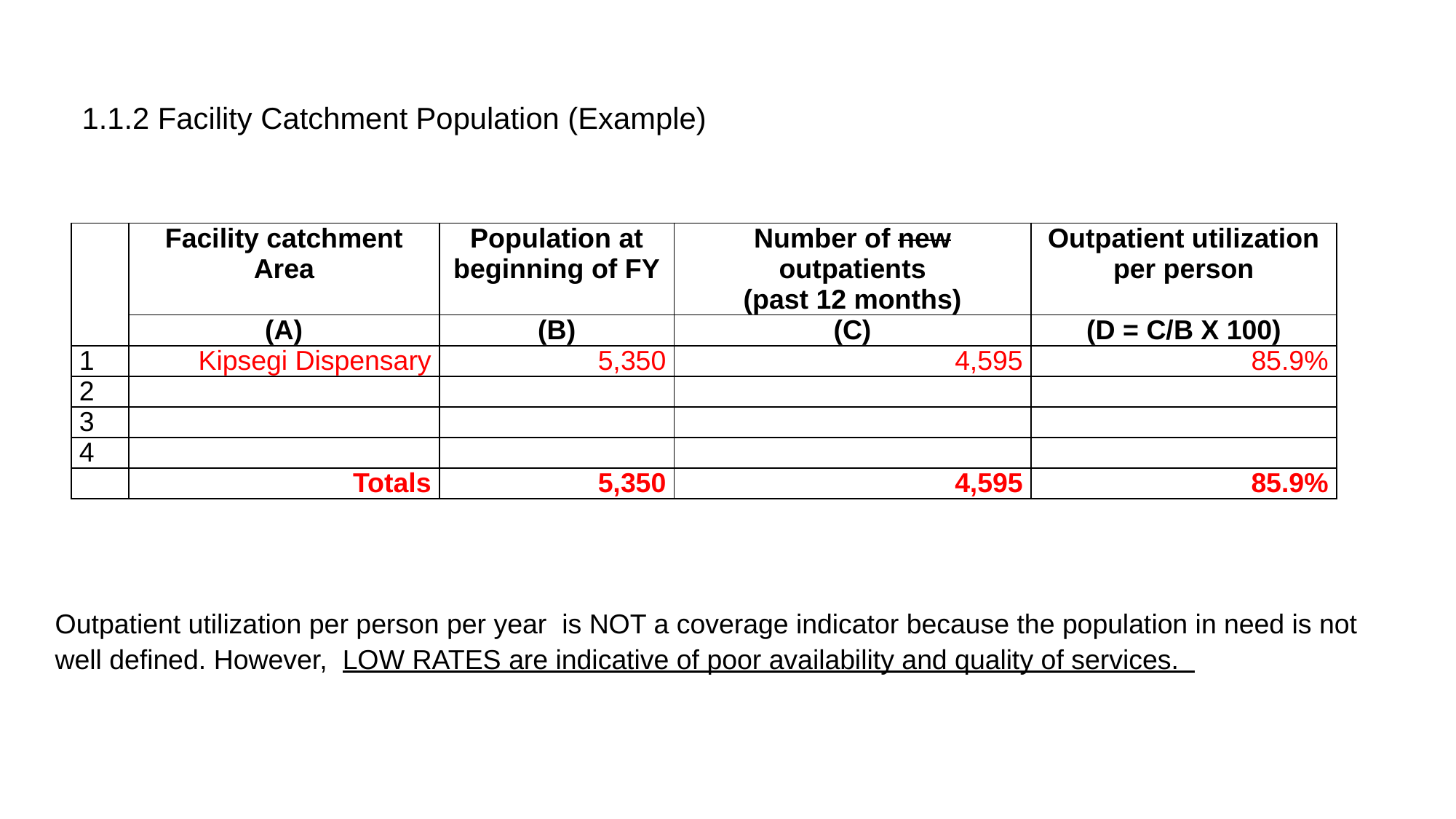

| 1.1.2 Facility Catchment Population (Example) |
| --- |
|  | Facility catchment Area | Population at beginning of FY | Number of new outpatients (past 12 months) | Outpatient utilization per person |
| --- | --- | --- | --- | --- |
|  | (A) | (B) | (C) | (D = C/B X 100) |
| 1 | Kipsegi Dispensary | 5,350 | 4,595 | 85.9% |
| 2 |  |  |  |  |
| 3 |  |  |  |  |
| 4 |  |  |  |  |
|  | Totals | 5,350 | 4,595 | 85.9% |
Outpatient utilization per person per year  is NOT a coverage indicator because the population in need is not well defined. However,  LOW RATES are indicative of poor availability and quality of services.